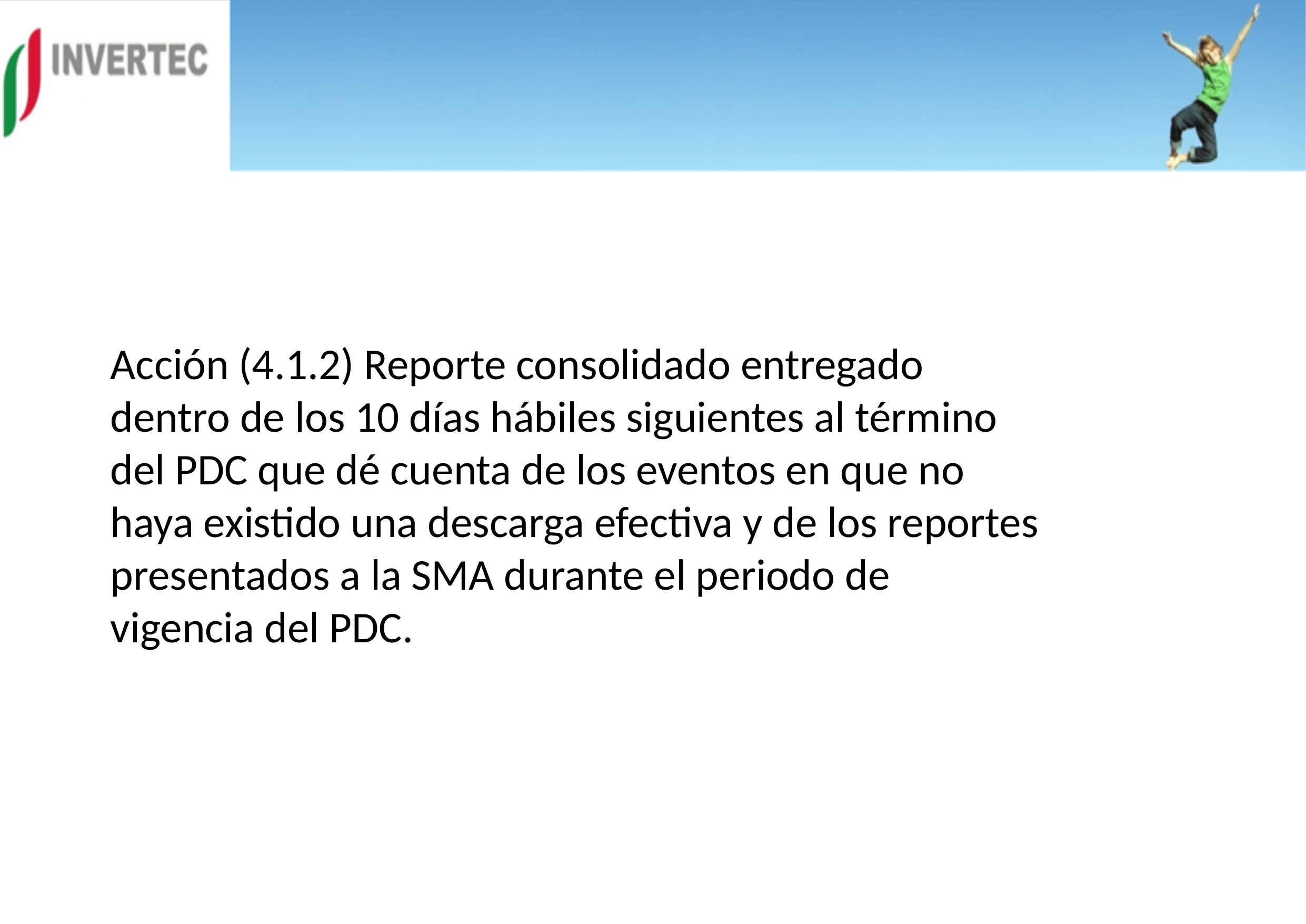

Acción (4.1.2) Reporte consolidado entregado dentro de los 10 días hábiles siguientes al término del PDC que dé cuenta de los eventos en que no haya existido una descarga efectiva y de los reportes presentados a la SMA durante el periodo de vigencia del PDC.